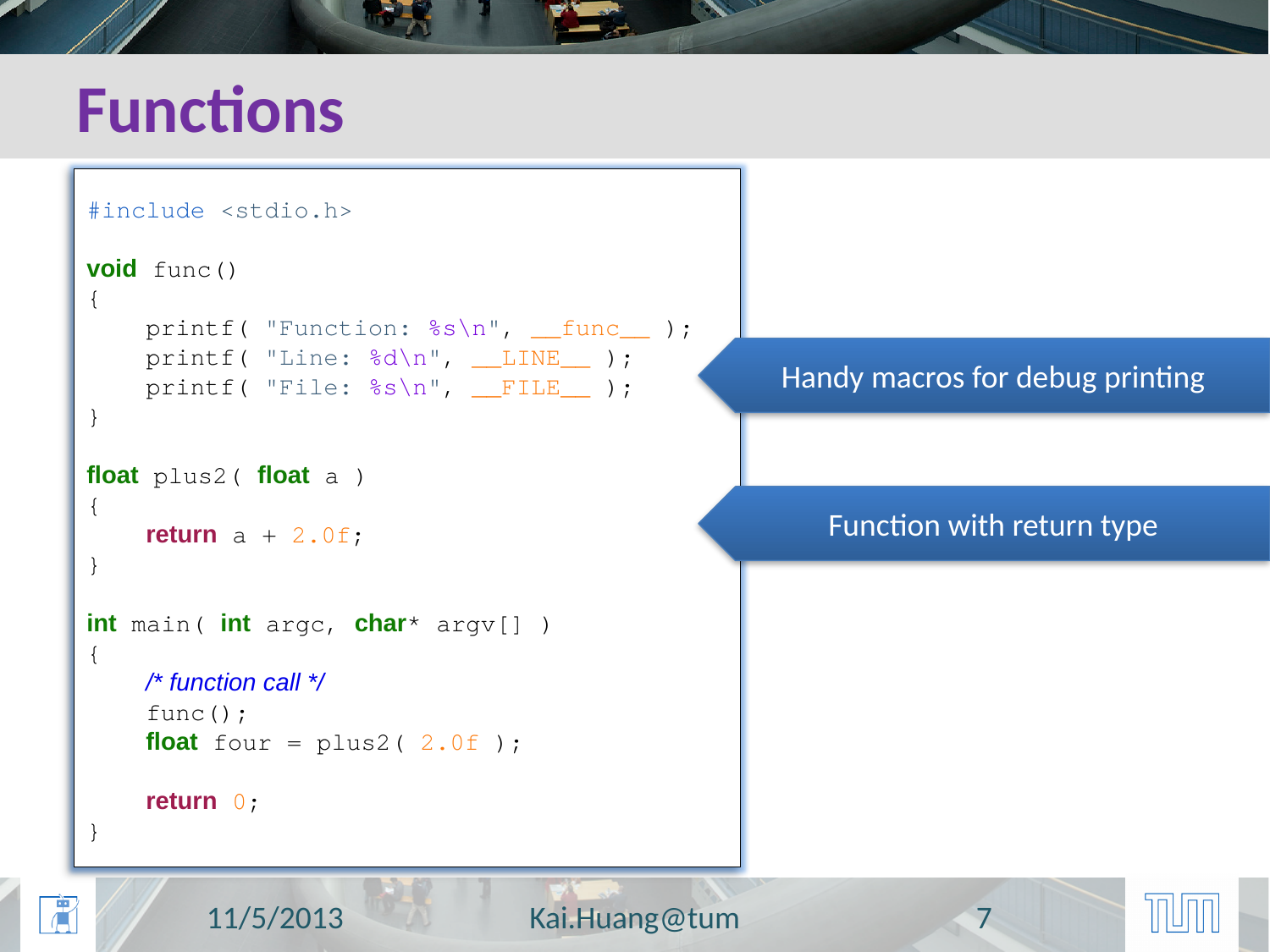

# Functions
#include <stdio.h>

void func()
{
    printf( "Function: %s\n", __func__ );
    printf( "Line: %d\n", __LINE__ );
    printf( "File: %s\n", __FILE__ );
}

float plus2( float a )
{
    return a + 2.0f;
}

int main( int argc, char* argv[] )
{
    /* function call */
    func();
    float four = plus2( 2.0f );

    return 0;
}
Handy macros for debug printing
Function with return type
11/5/2013
Kai.Huang@tum
7